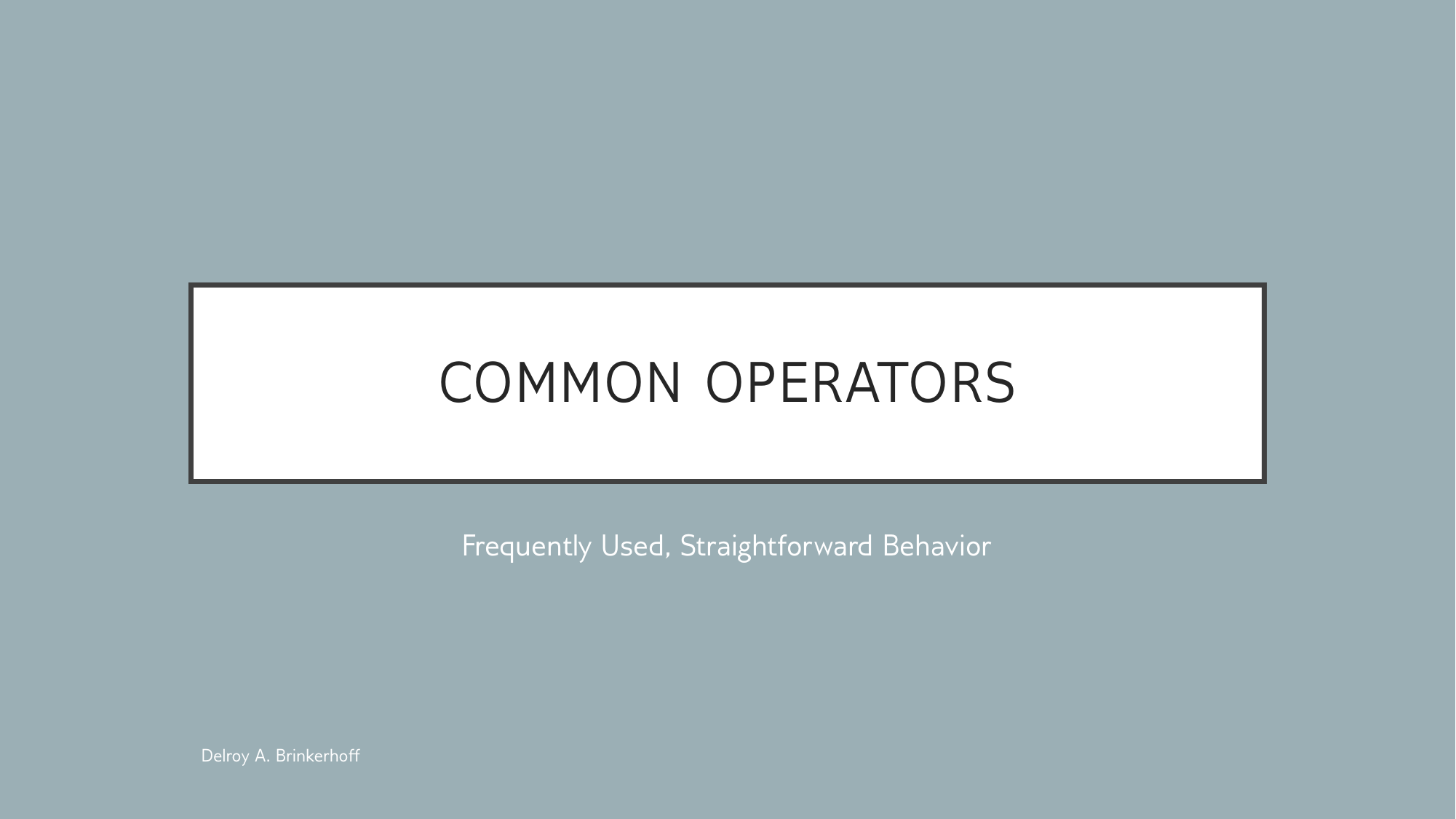

# Common Operators
Frequently Used, Straightforward Behavior
Delroy A. Brinkerhoff